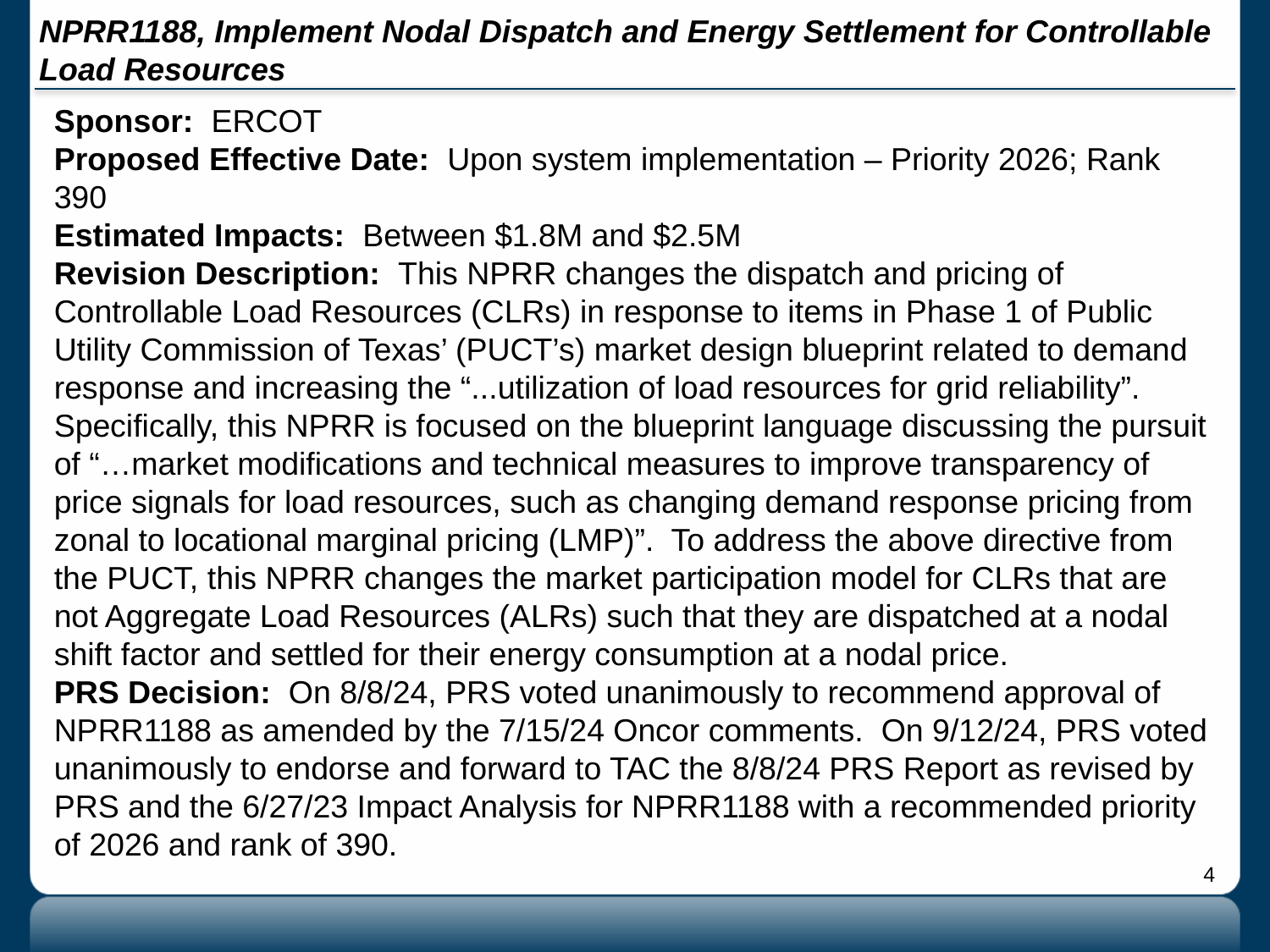

# NPRR1188, Implement Nodal Dispatch and Energy Settlement for Controllable Load Resources
Sponsor:  ERCOT
Proposed Effective Date:  Upon system implementation – Priority 2026; Rank 390
Estimated Impacts:  Between $1.8M and $2.5M
Revision Description:  This NPRR changes the dispatch and pricing of Controllable Load Resources (CLRs) in response to items in Phase 1 of Public Utility Commission of Texas’ (PUCT’s) market design blueprint related to demand response and increasing the “...utilization of load resources for grid reliability”.  Specifically, this NPRR is focused on the blueprint language discussing the pursuit of “…market modifications and technical measures to improve transparency of price signals for load resources, such as changing demand response pricing from zonal to locational marginal pricing (LMP)”.  To address the above directive from the PUCT, this NPRR changes the market participation model for CLRs that are not Aggregate Load Resources (ALRs) such that they are dispatched at a nodal shift factor and settled for their energy consumption at a nodal price.
PRS Decision:  On 8/8/24, PRS voted unanimously to recommend approval of NPRR1188 as amended by the 7/15/24 Oncor comments.  On 9/12/24, PRS voted unanimously to endorse and forward to TAC the 8/8/24 PRS Report as revised by PRS and the 6/27/23 Impact Analysis for NPRR1188 with a recommended priority of 2026 and rank of 390.